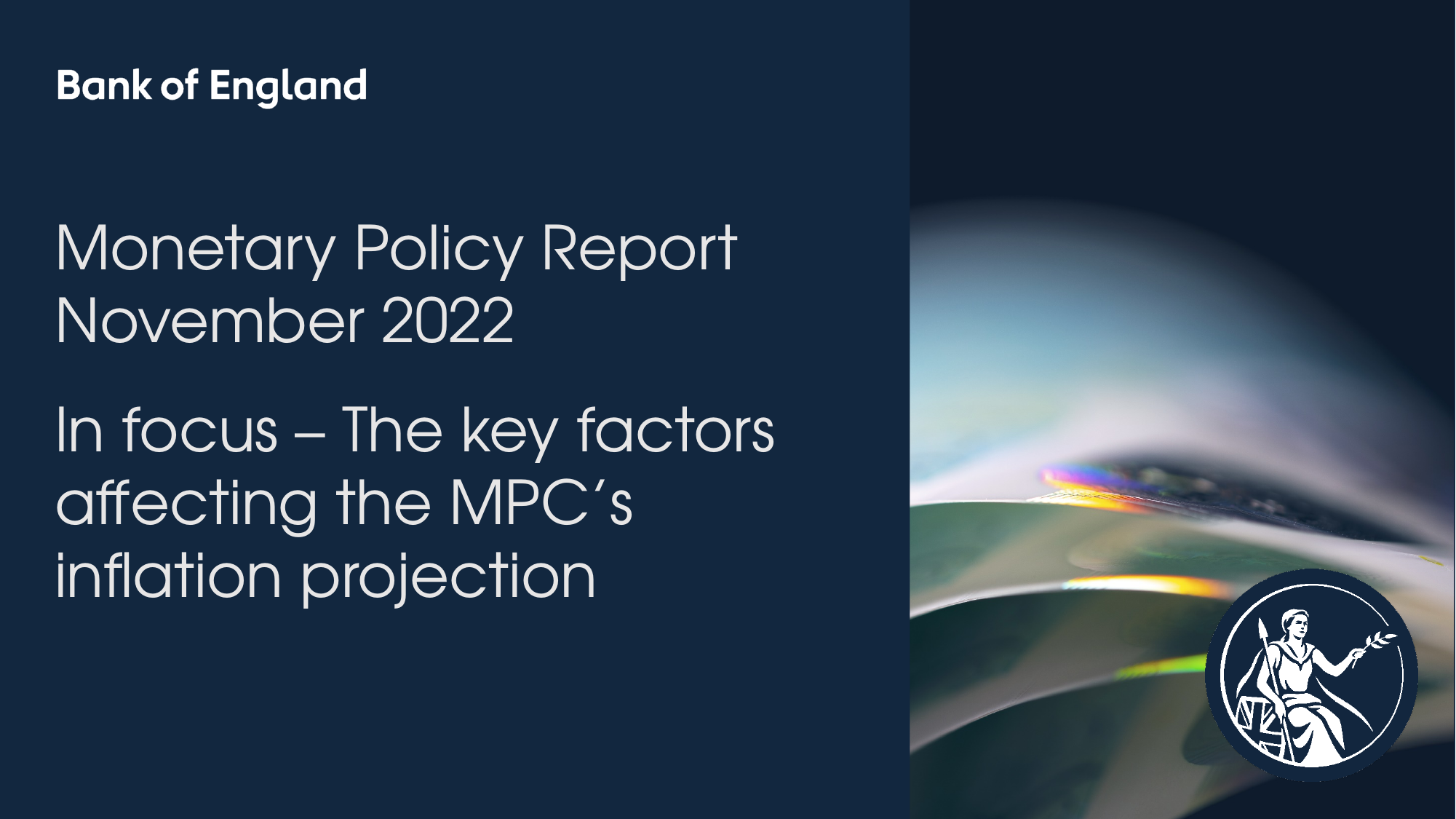

Monetary Policy Report
November 2022
In focus – The key factors affecting the MPC’s inflation projection